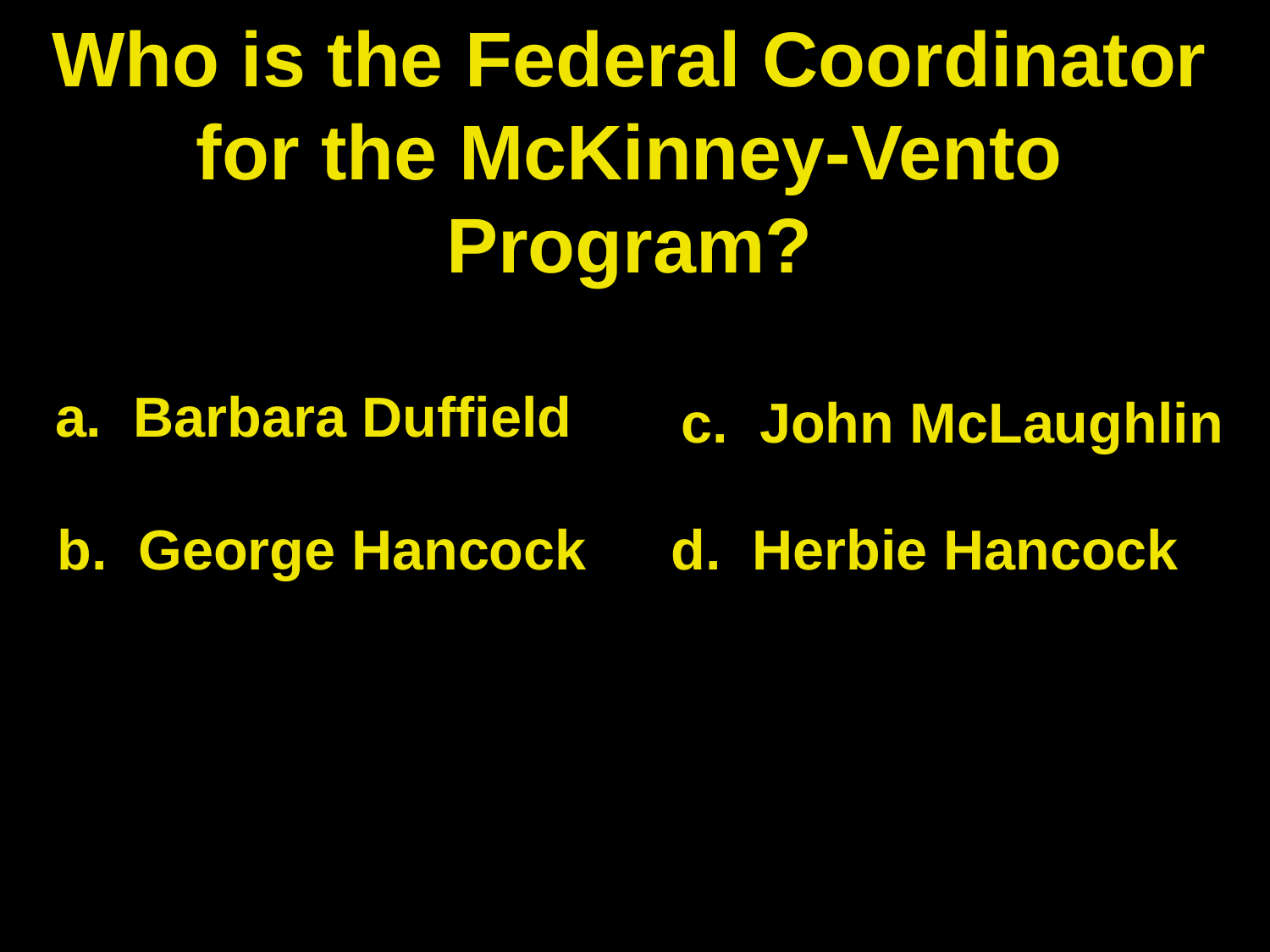

# Who is the Federal Coordinator for the McKinney-Vento Program?
a.  Barbara Duffield
c.  John McLaughlin
b.  George Hancock
d.  Herbie Hancock